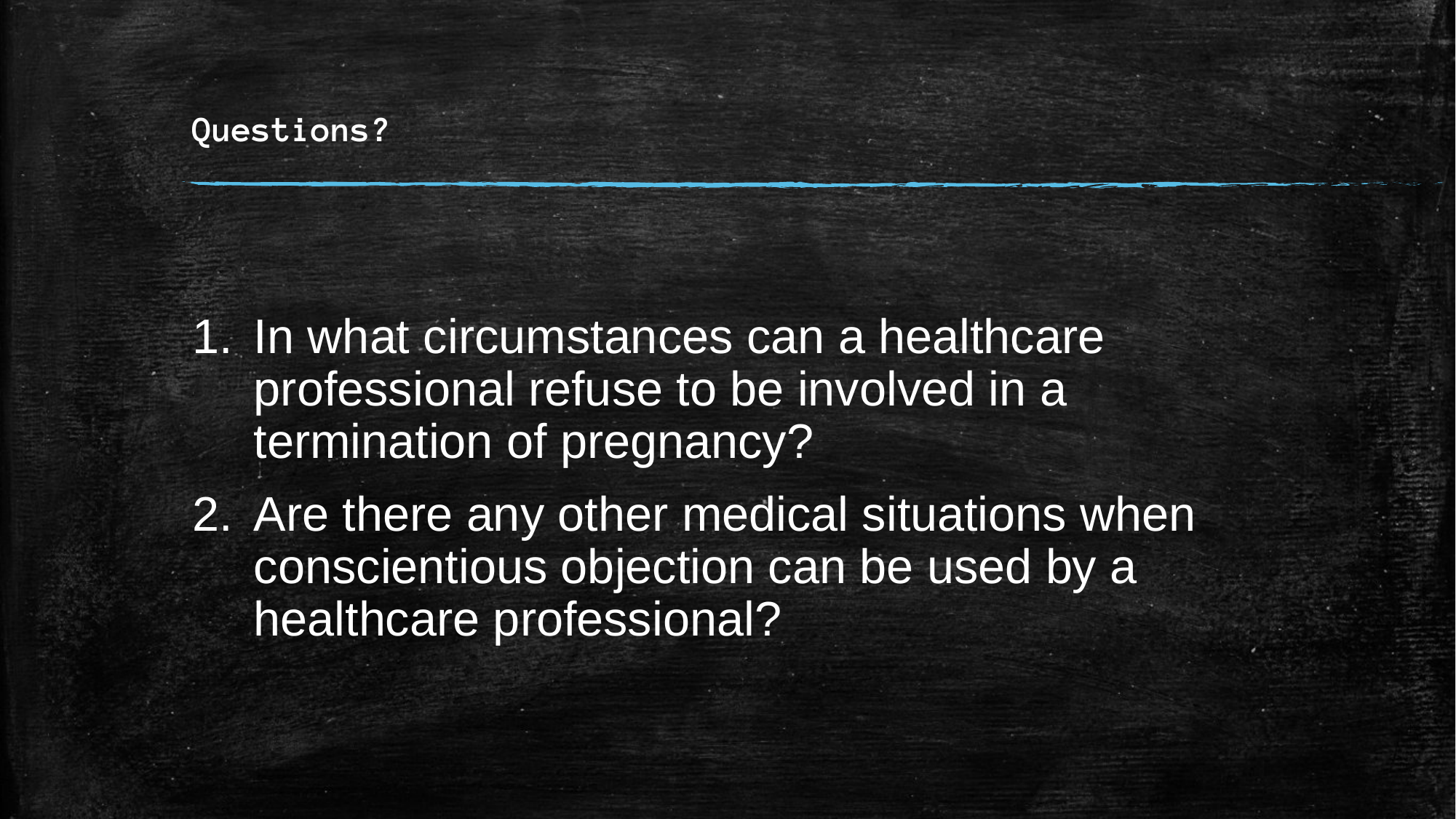

# Questions?

In what circumstances can a healthcare professional refuse to be involved in a termination of pregnancy?
Are there any other medical situations when conscientious objection can be used by a healthcare professional?